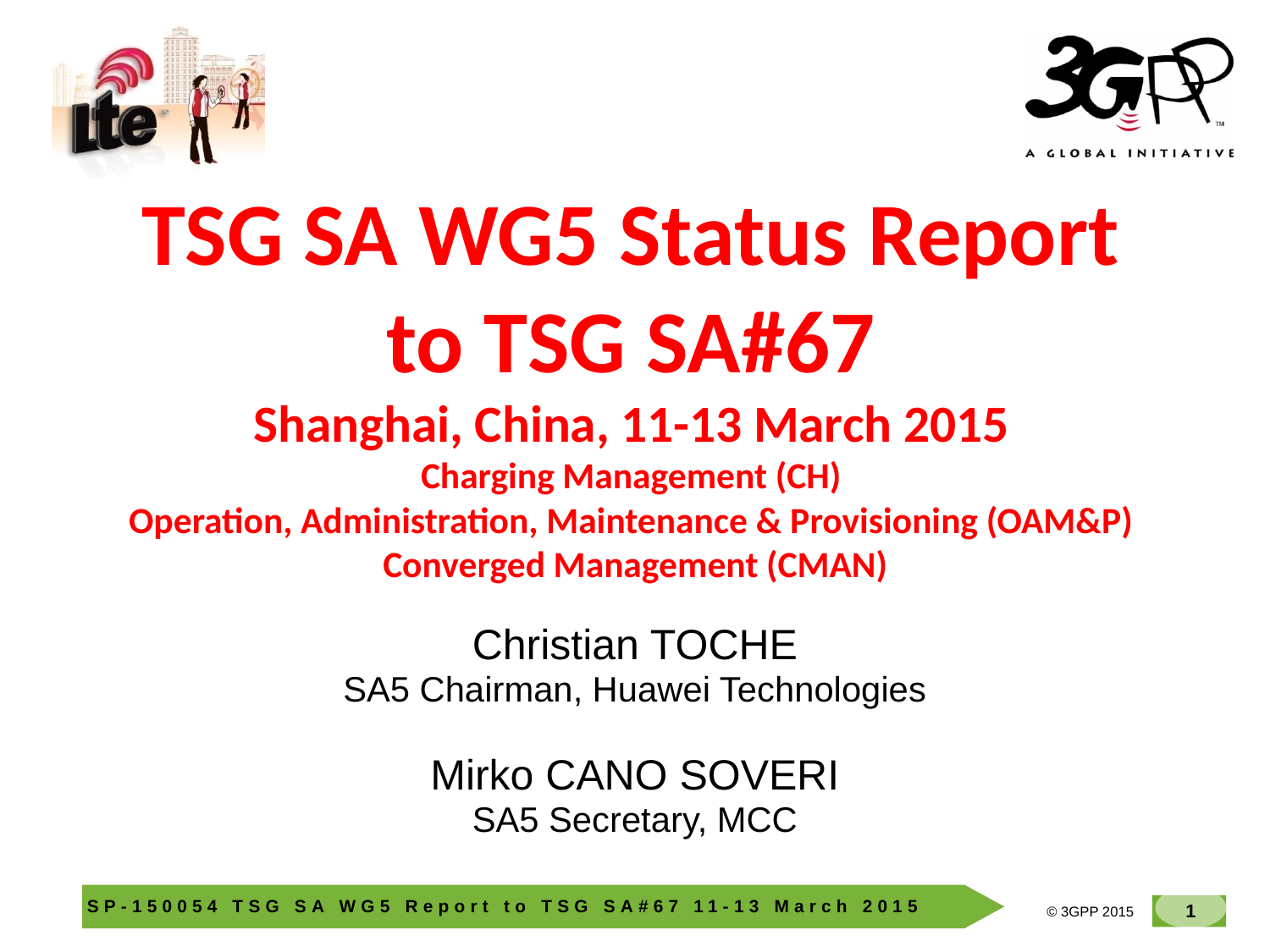

# TSG SA WG5 Status Report to TSG SA#67 Shanghai, China, 11-13 March 2015 Charging Management (CH) Operation, Administration, Maintenance & Provisioning (OAM&P) Converged Management (CMAN)
Christian TOCHE
SA5 Chairman, Huawei Technologies

Mirko CANO SOVERI
SA5 Secretary, MCC